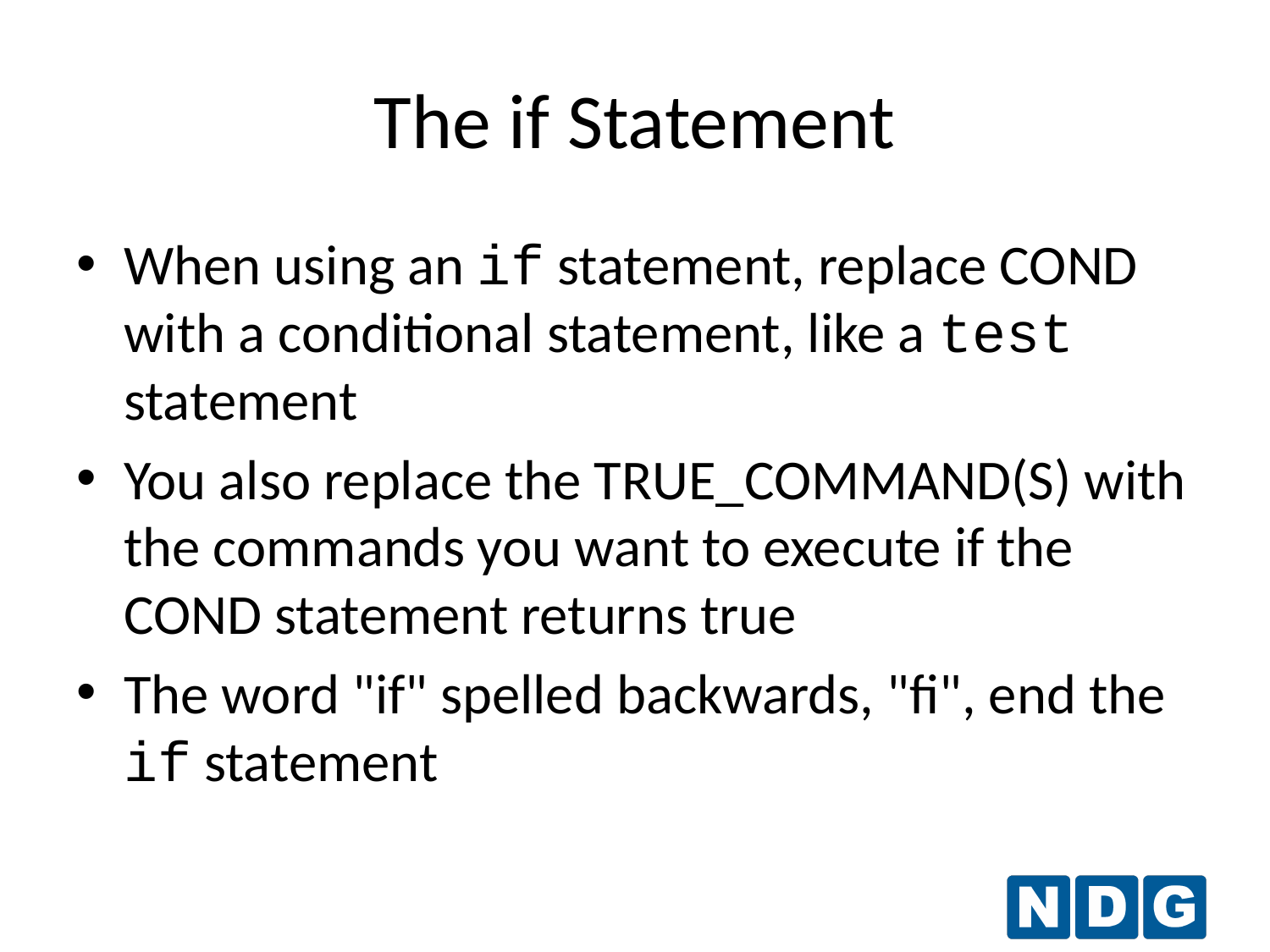

The if Statement
When using an if statement, replace COND with a conditional statement, like a test statement
You also replace the TRUE_COMMAND(S) with the commands you want to execute if the COND statement returns true
The word "if" spelled backwards, "fi", end the if statement